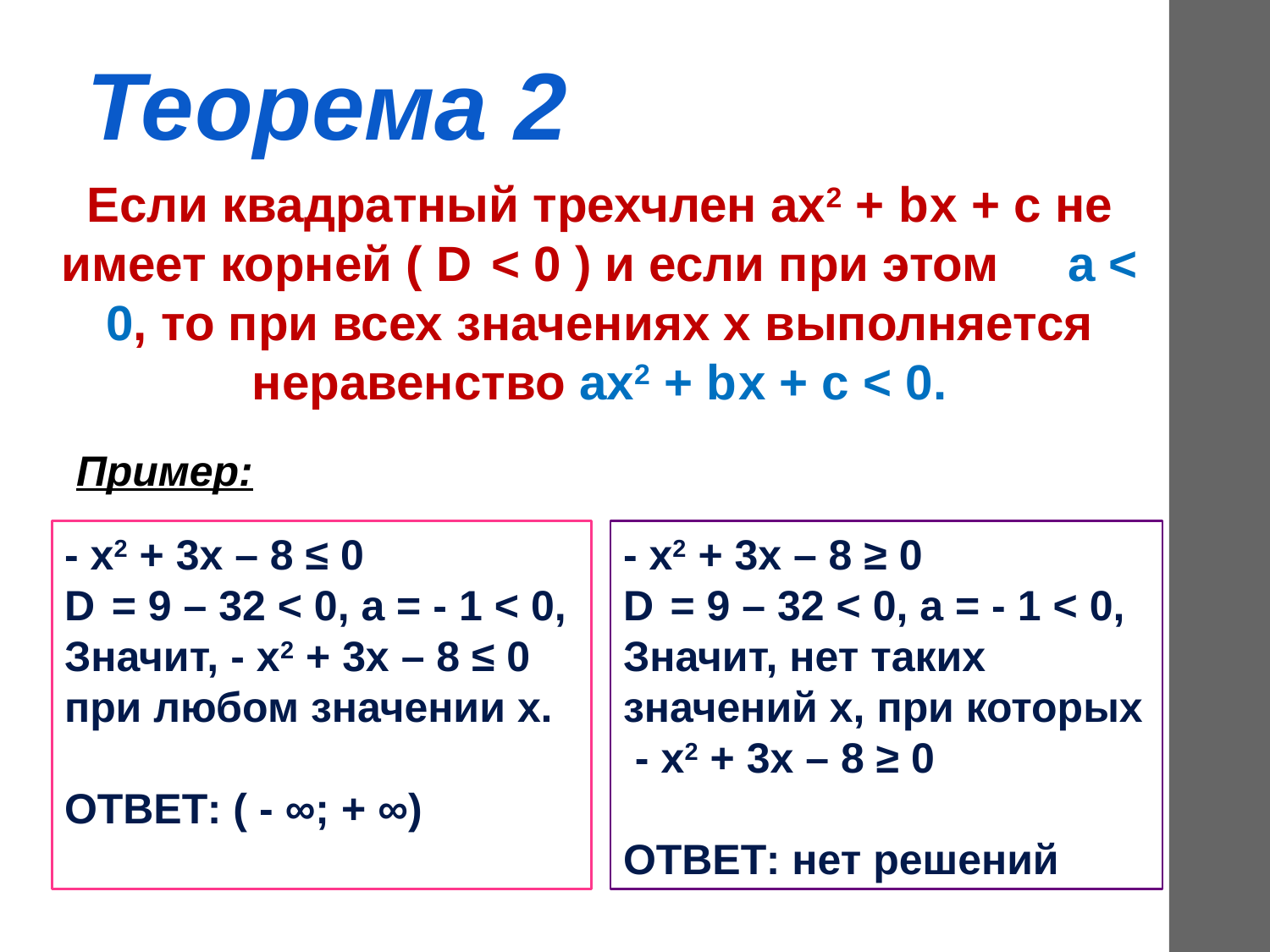

Теорема 2
Если квадратный трехчлен ах2 + bх + с не имеет корней ( D < 0 ) и если при этом     а < 0, то при всех значениях х выполняется неравенство ах2 + bх + с < 0.
Пример:
- х2 + 3х – 8 ≤ 0
D = 9 – 32 < 0, а = - 1 < 0,
Значит, - х2 + 3х – 8 ≤ 0
при любом значении х.

ОТВЕТ: ( - ∞; + ∞)

- х2 + 3х – 8 ≥ 0
D = 9 – 32 < 0, а = - 1 < 0,
Значит, нет таких значений х, при которых  - х2 + 3х – 8 ≥ 0

ОТВЕТ: нет решений